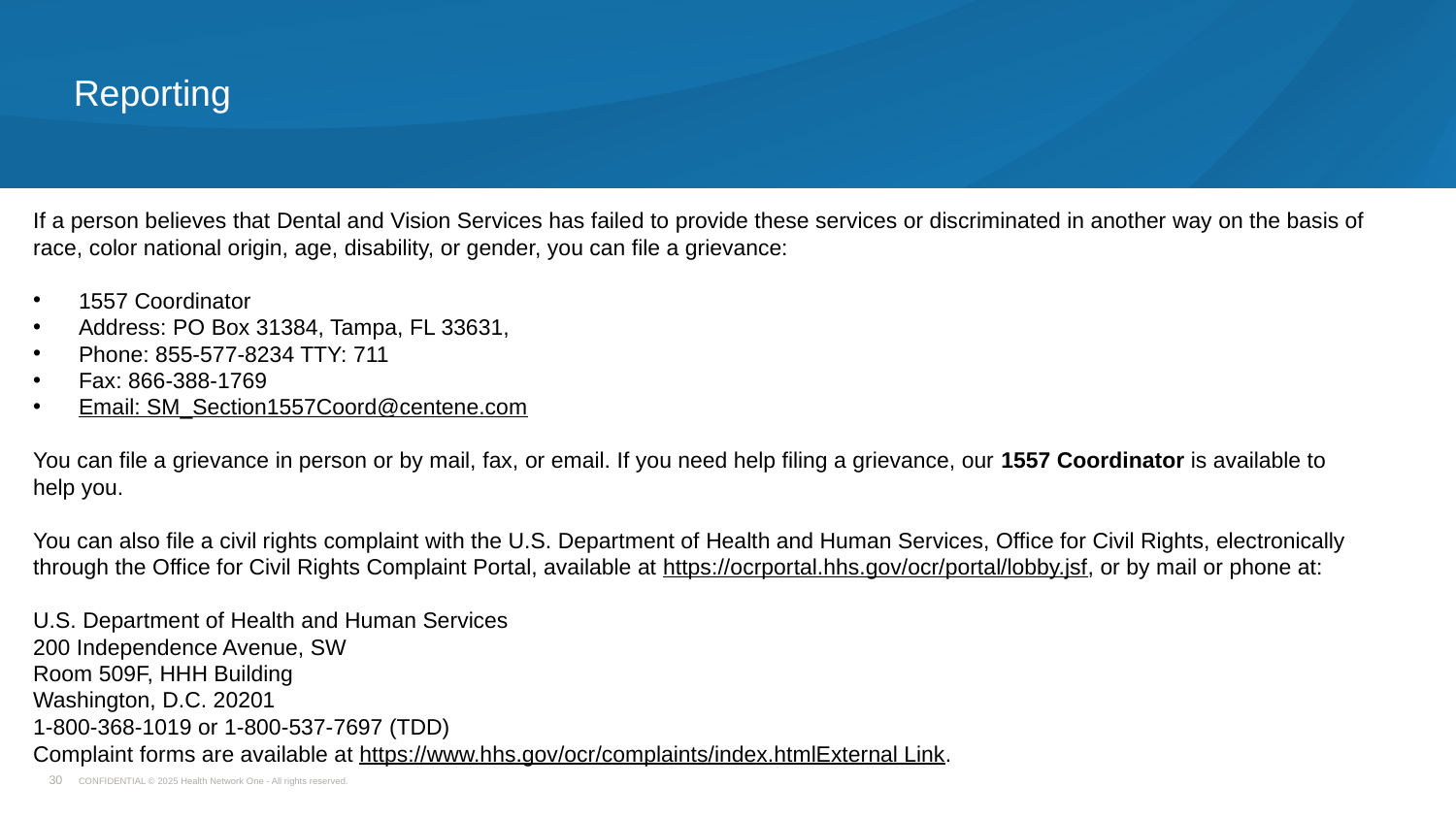

Reporting
If a person believes that Dental and Vision Services has failed to provide these services or discriminated in another way on the basis of race, color national origin, age, disability, or gender, you can file a grievance:

1557 Coordinator
Address: PO Box 31384, Tampa, FL 33631,
Phone: 855-577-8234 TTY: 711
Fax: 866-388-1769
Email: SM_Section1557Coord@centene.com

You can file a grievance in person or by mail, fax, or email. If you need help filing a grievance, our 1557 Coordinator is available to help you.

You can also file a civil rights complaint with the U.S. Department of Health and Human Services, Office for Civil Rights, electronically through the Office for Civil Rights Complaint Portal, available at https://ocrportal.hhs.gov/ocr/portal/lobby.jsf, or by mail or phone at:

U.S. Department of Health and Human Services
200 Independence Avenue, SW
Room 509F, HHH Building
Washington, D.C. 20201
1-800-368-1019 or 1-800-537-7697 (TDD)
Complaint forms are available at https://www.hhs.gov/ocr/complaints/index.htmlExternal Link.

30